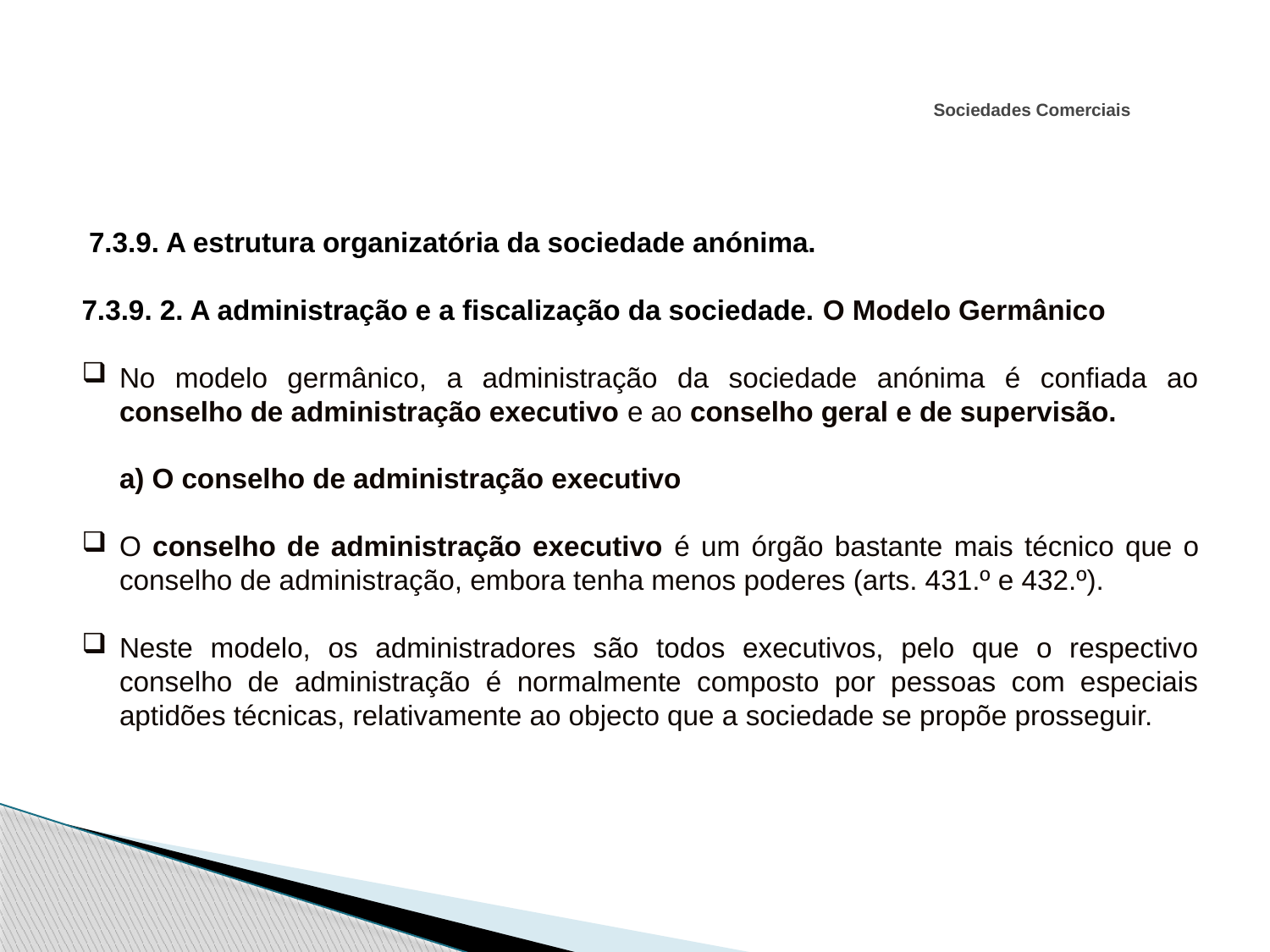

# Sociedades Comerciais
 7.3.9. A estrutura organizatória da sociedade anónima.

7.3.9. 2. A administração e a fiscalização da sociedade. O Modelo Germânico

No modelo germânico, a administração da sociedade anónima é confiada ao conselho de administração executivo e ao conselho geral e de supervisão.

	a) O conselho de administração executivo

O conselho de administração executivo é um órgão bastante mais técnico que o conselho de administração, embora tenha menos poderes (arts. 431.º e 432.º).

Neste modelo, os administradores são todos executivos, pelo que o respectivo conselho de administração é normalmente composto por pessoas com especiais aptidões técnicas, relativamente ao objecto que a sociedade se propõe prosseguir.